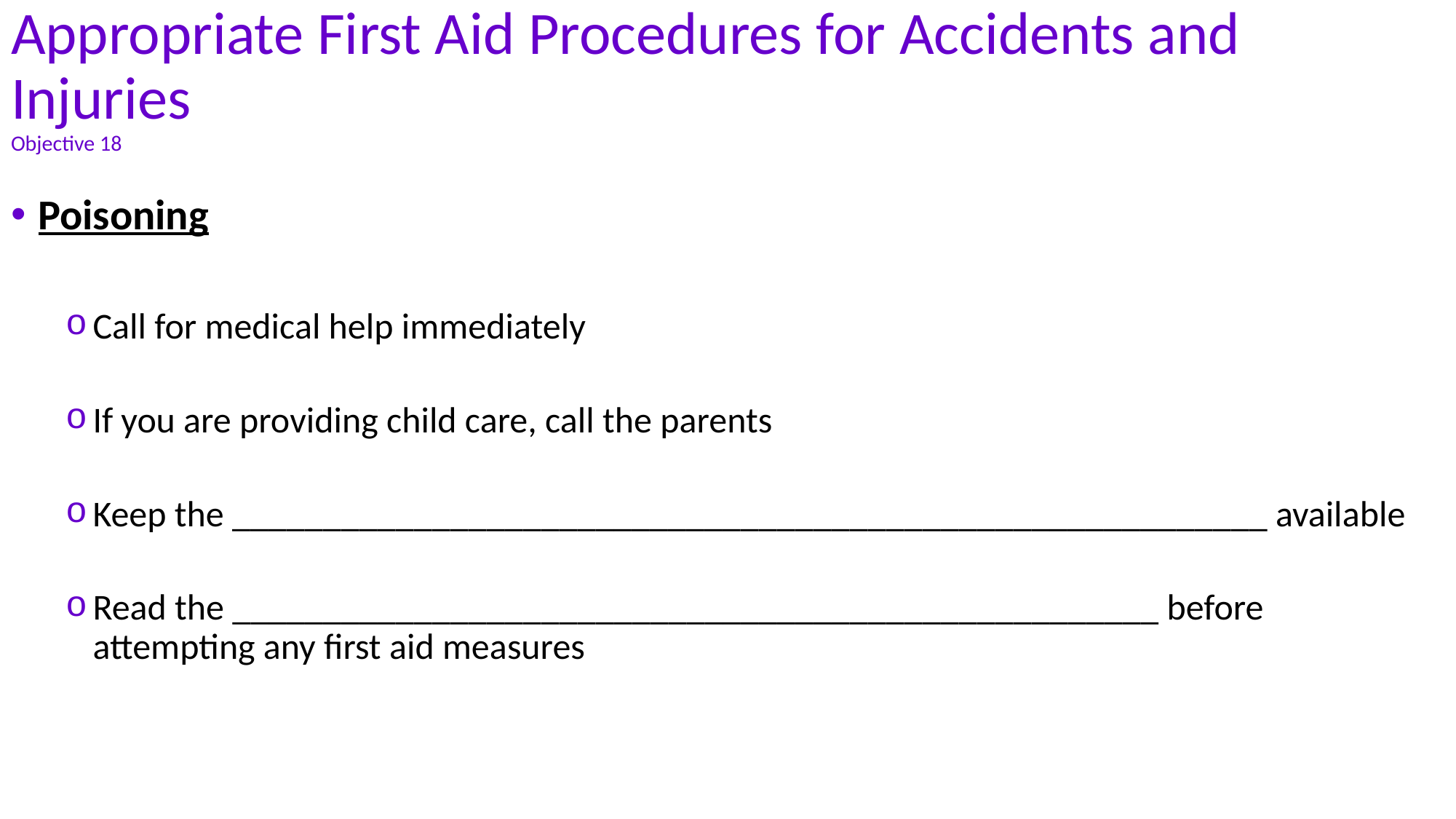

# Appropriate First Aid Procedures for Accidents and Injuries Objective 18
Poisoning

Call for medical help immediately

If you are providing child care, call the parents

Keep the _________________________________________________________ available

Read the ___________________________________________________ before attempting any first aid measures